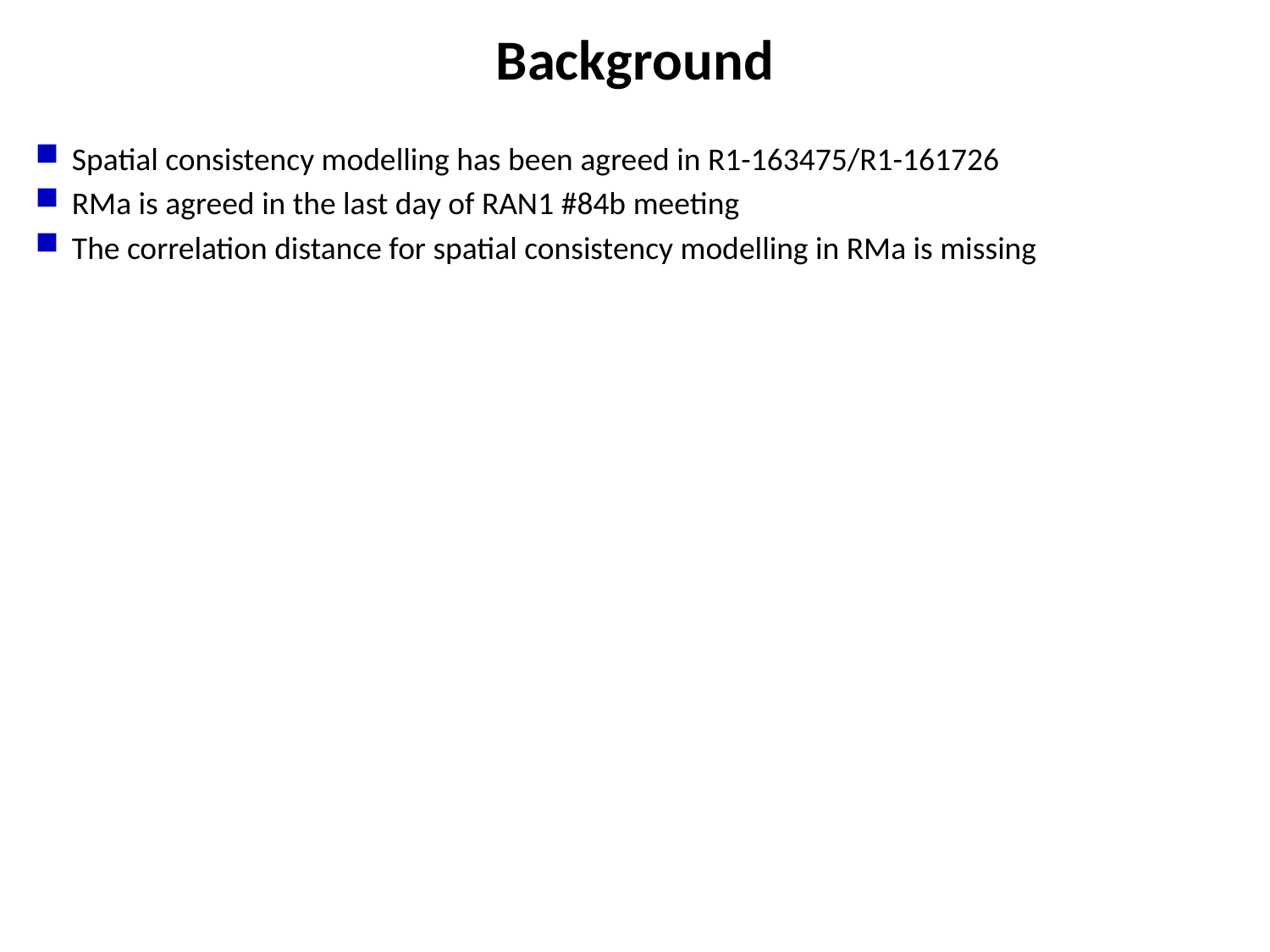

# Background
Spatial consistency modelling has been agreed in R1-163475/R1-161726
RMa is agreed in the last day of RAN1 #84b meeting
The correlation distance for spatial consistency modelling in RMa is missing